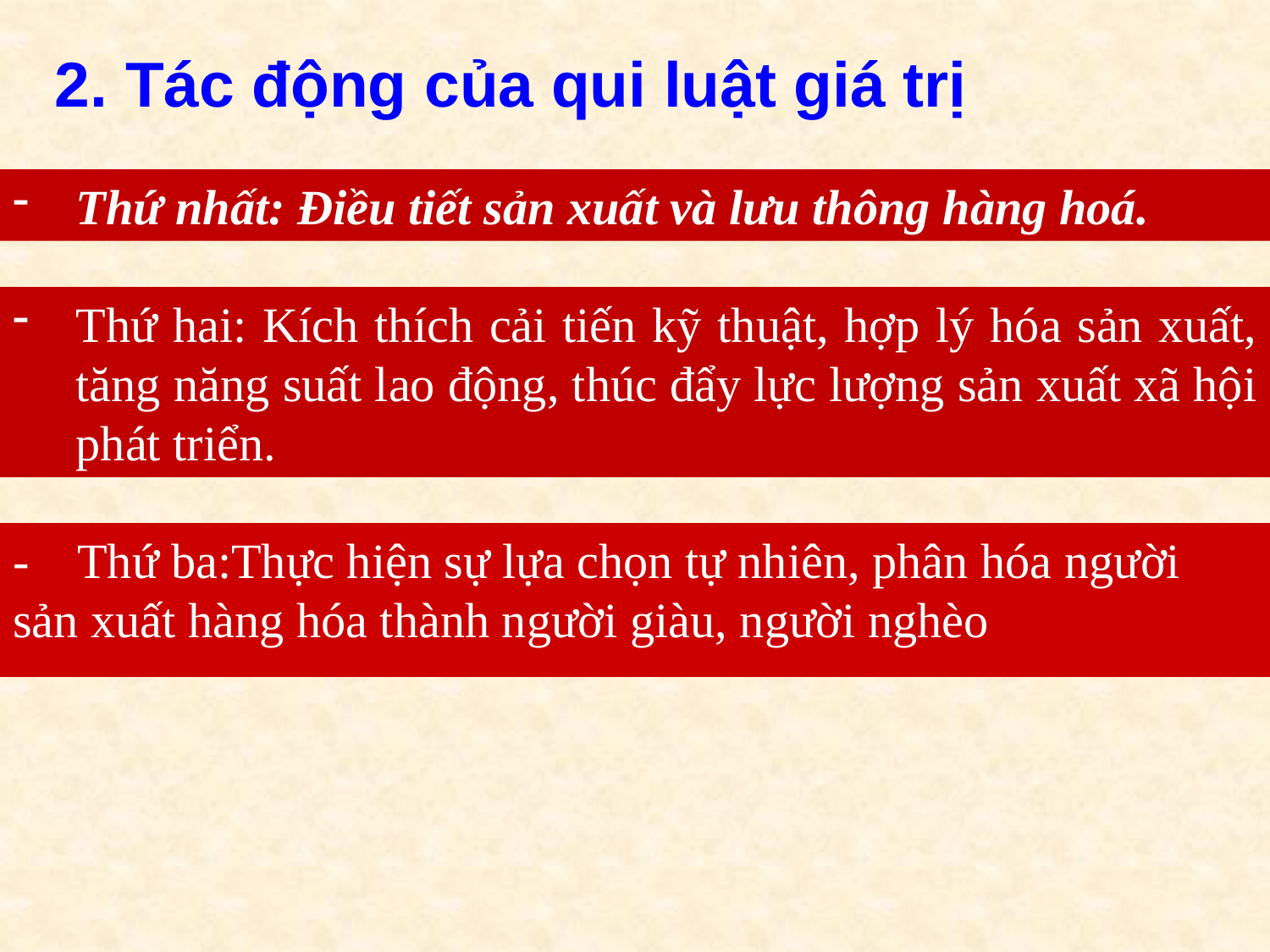

2. Tác động của qui luật giá trị
Thứ nhất: Điều tiết sản xuất và lưu thông hàng hoá.
Thứ hai: Kích thích cải tiến kỹ thuật, hợp lý hóa sản xuất, tăng năng suất lao động, thúc đẩy lực lượng sản xuất xã hội phát triển.
-    Thứ ba:Thực hiện sự lựa chọn tự nhiên, phân hóa người sản xuất hàng hóa thành người giàu, người nghèo